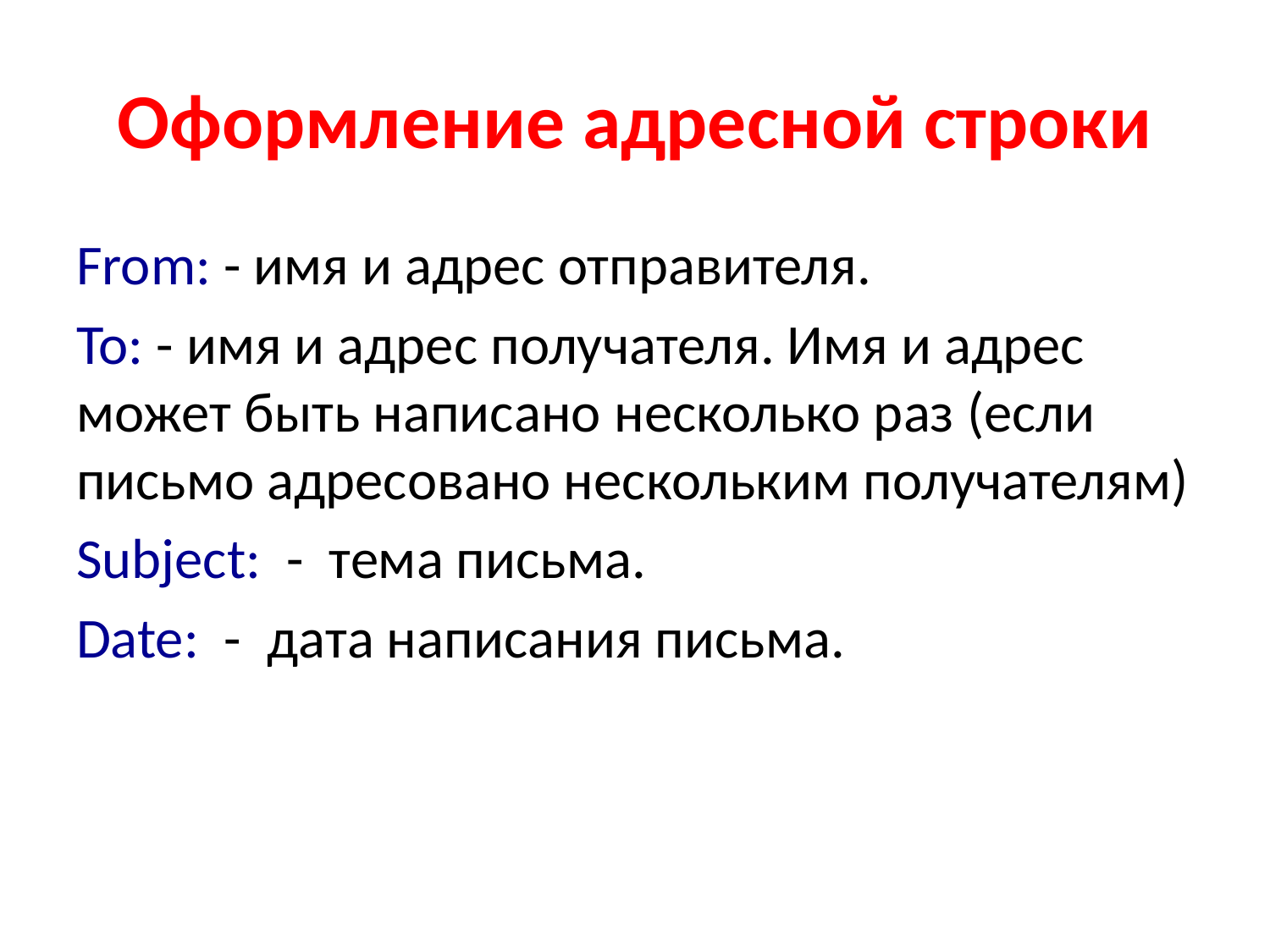

# Оформление адресной строки
From: - имя и адрес отправителя.
To: - имя и адрес получателя. Имя и адрес может быть написано несколько раз (если письмо адресовано нескольким получателям)
Subject:  -  тема письма.
Date:  -  дата написания письма.